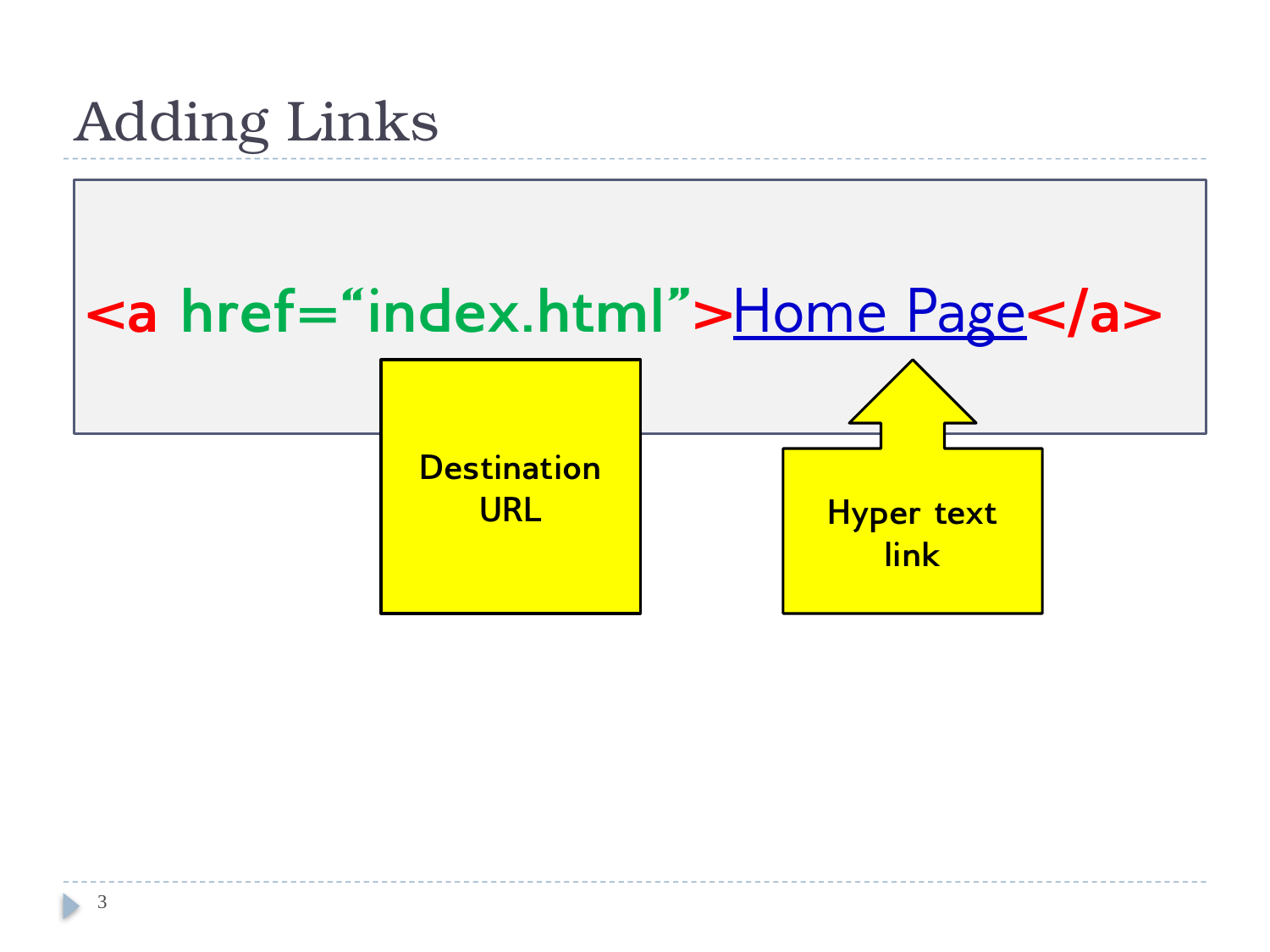

# Adding Links
<a href=“index.html”>Home Page</a>
Destination URL
Hyper text link
3